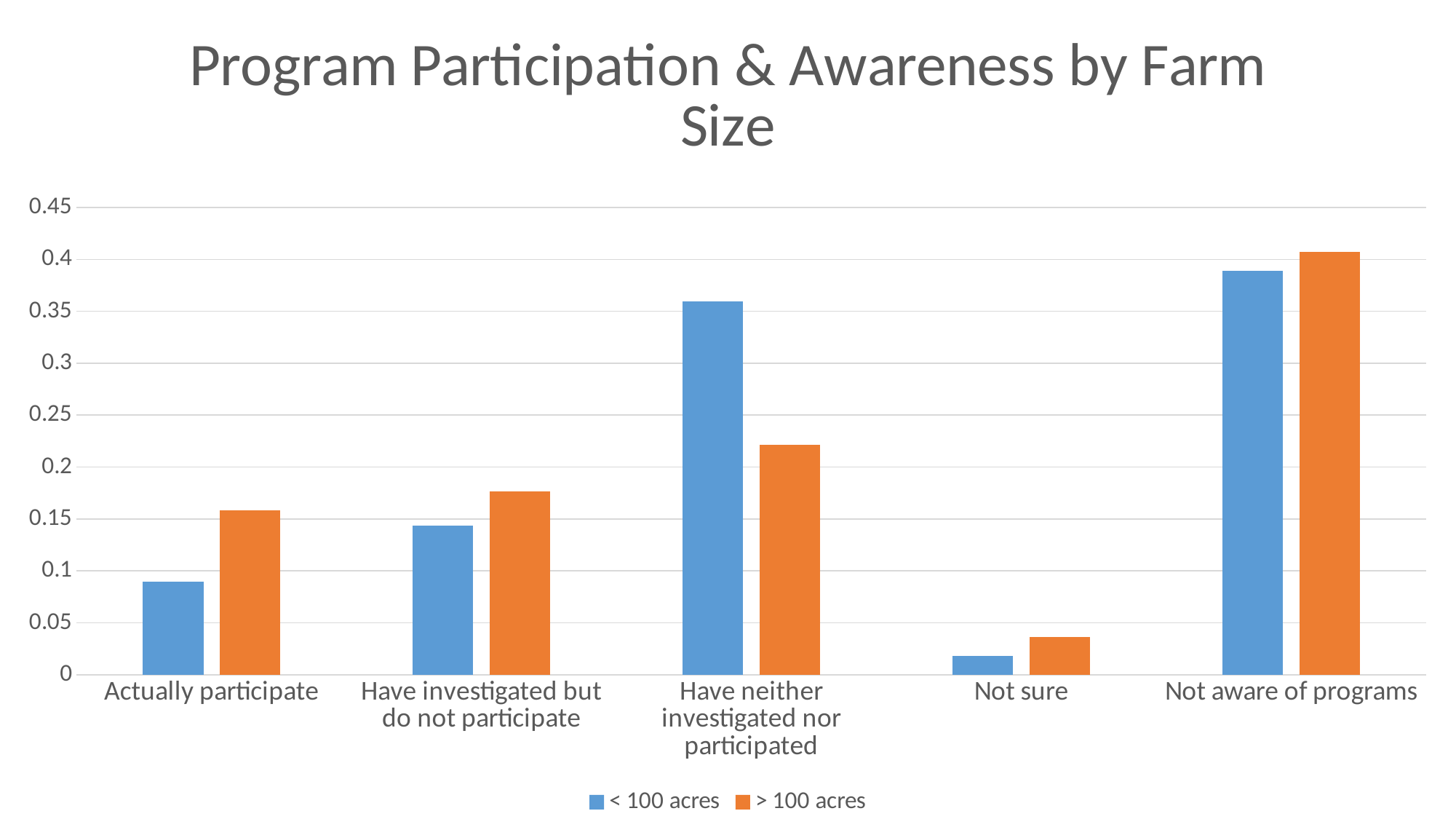

### Chart: Program Participation & Awareness by Farm Size

| Category | < 100 acres | > 100 acres |
|---|---|---|
| Actually participate | 0.08982035928143713 | 0.1583710407239819 |
| Have investigated but do not participate | 0.1437125748502994 | 0.17647058823529413 |
| Have neither investigated nor participated | 0.3592814371257485 | 0.22171945701357465 |
| Not sure | 0.017964071856287425 | 0.03619909502262444 |
| Not aware of programs | 0.38922155688622756 | 0.4072398190045249 |